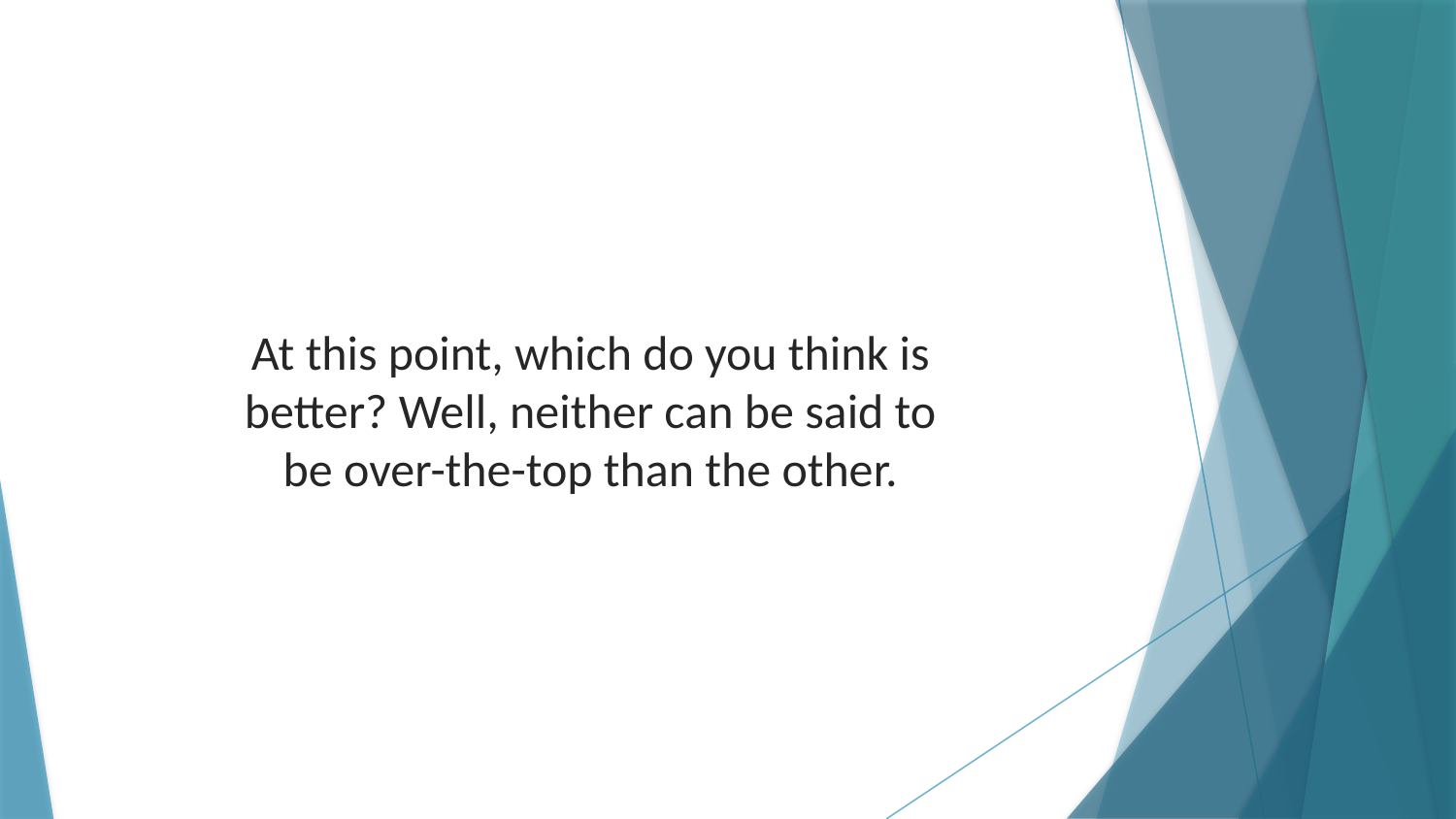

At this point, which do you think is better? Well, neither can be said to be over-the-top than the other.